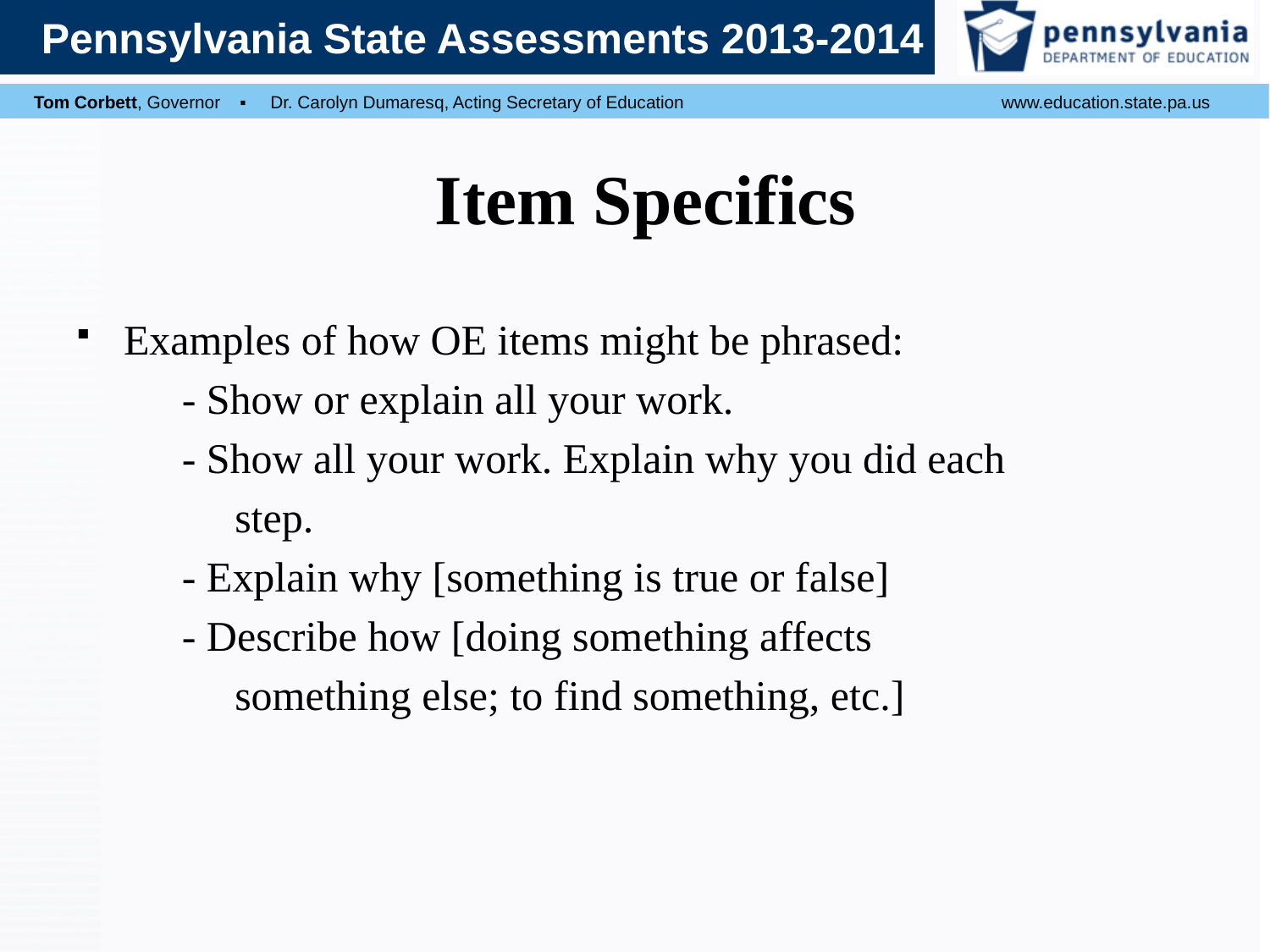

# Item Specifics
Examples of how OE items might be phrased:
    - Show or explain all your work.
    - Show all your work. Explain why you did each
         step.
    - Explain why [something is true or false]
    - Describe how [doing something affects
         something else; to find something, etc.]